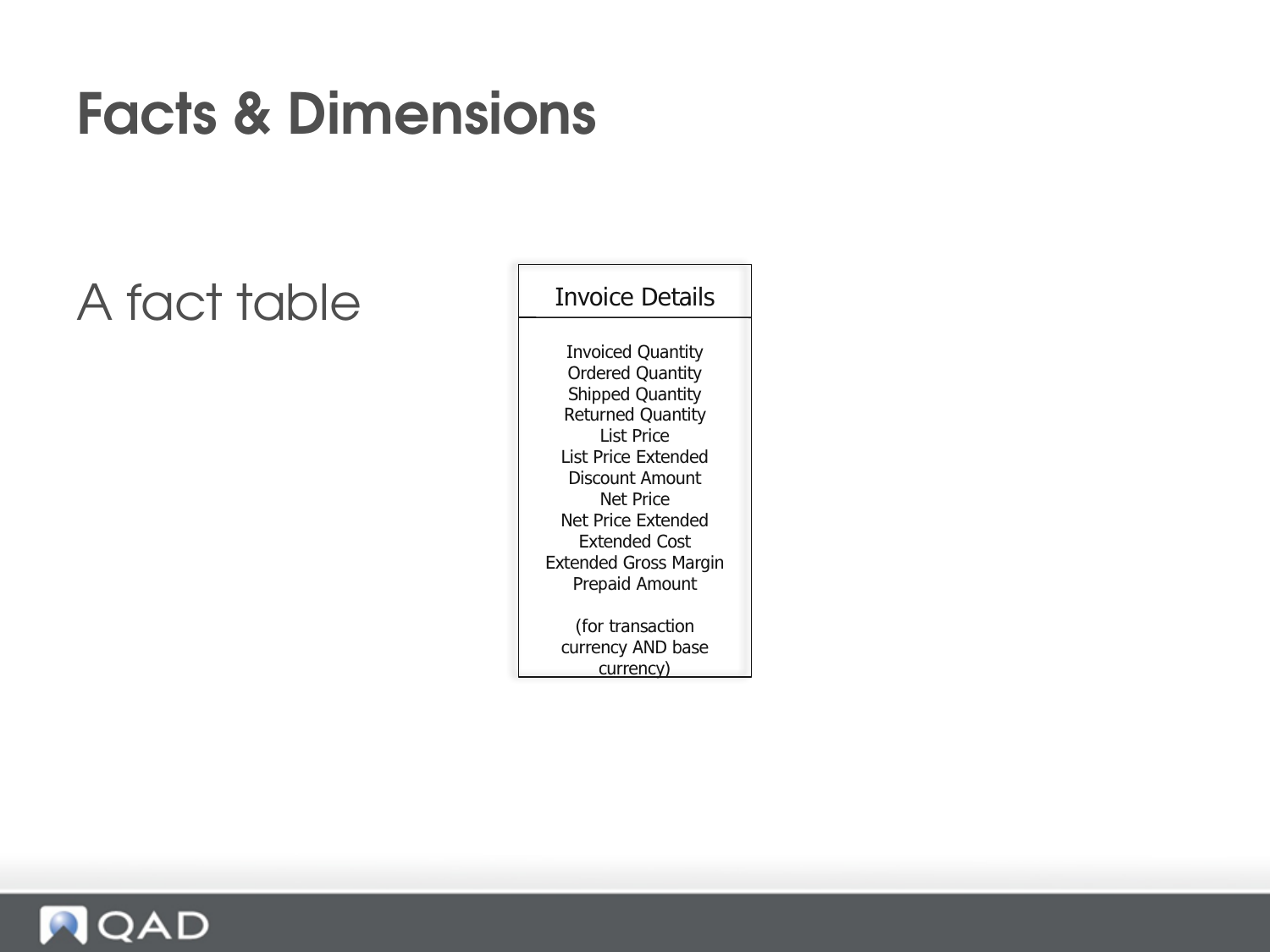

# Facts & Dimensions
A fact table

Invoice Details

Invoiced Quantity
Ordered Quantity
Shipped Quantity
Returned Quantity
List Price
List Price Extended
Discount Amount
Net Price
Net Price Extended
Extended Cost
Extended Gross Margin
Prepaid Amount

(for transaction currency AND base currency)